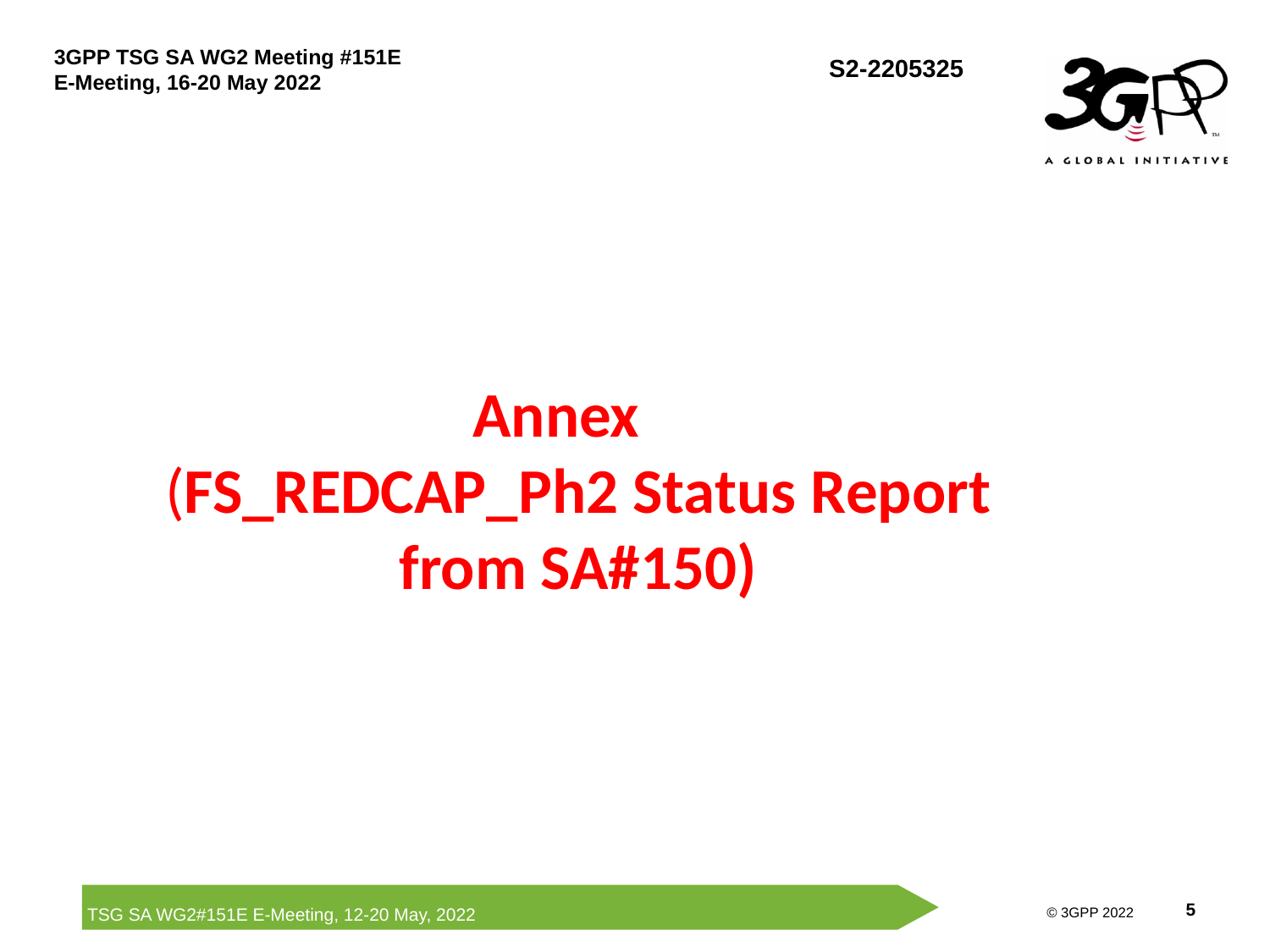

# Annex (FS_REDCAP_Ph2 Status Report from SA#150)